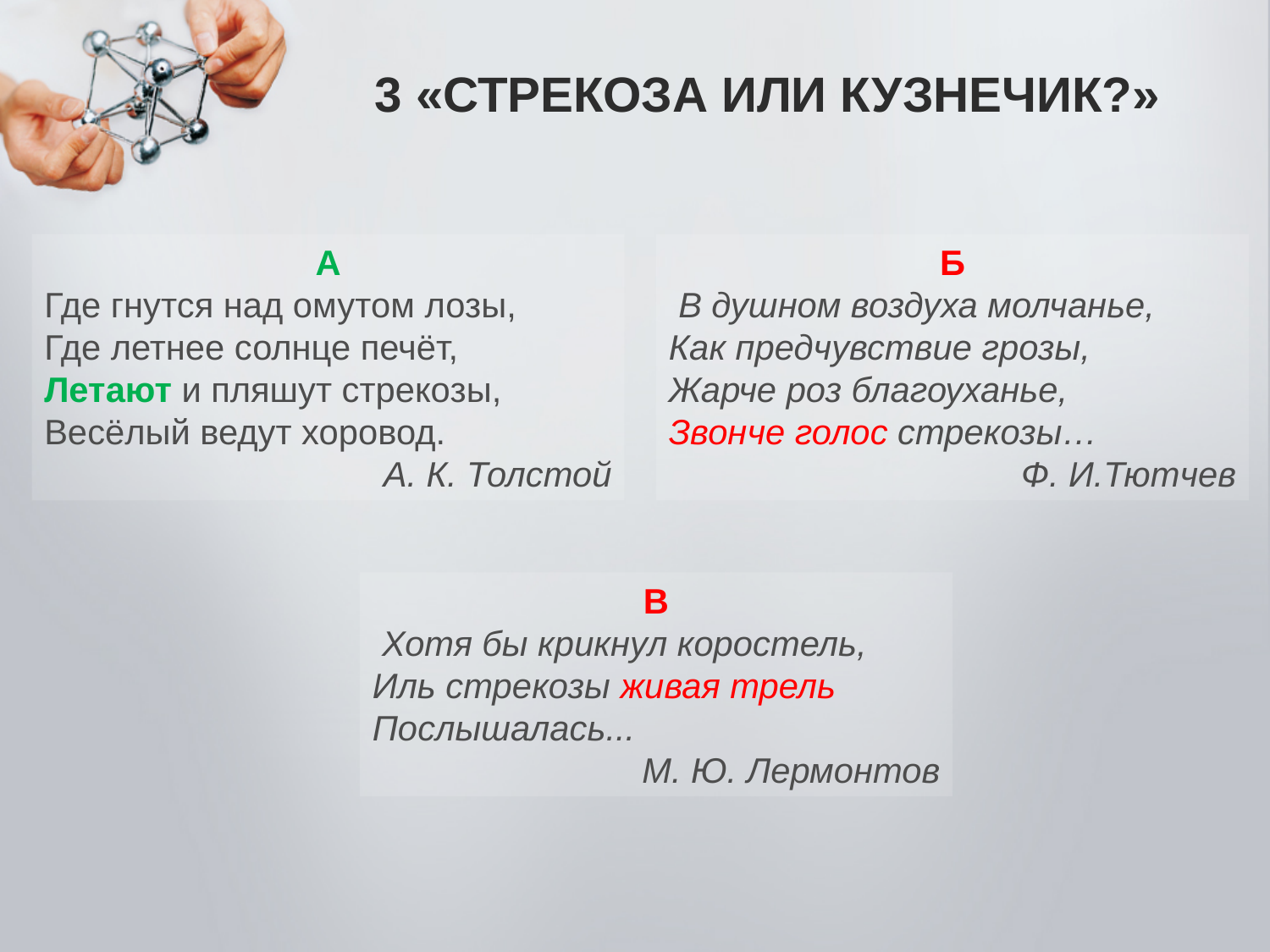

# 3 «СТРЕКОЗА ИЛИ КУЗНЕЧИК?»
А
Где гнутся над омутом лозы,
Где летнее солнце печёт,
Летают и пляшут стрекозы,
Весёлый ведут хоровод.
А. К. Толстой
Б
 В душном воздуха молчанье,
Как предчувствие грозы,
Жарче роз благоуханье,
Звонче голос стрекозы…
Ф. И.Тютчев
В
 Хотя бы крикнул коростель,
Иль стрекозы живая трель
Послышалась...
М. Ю. Лермонтов